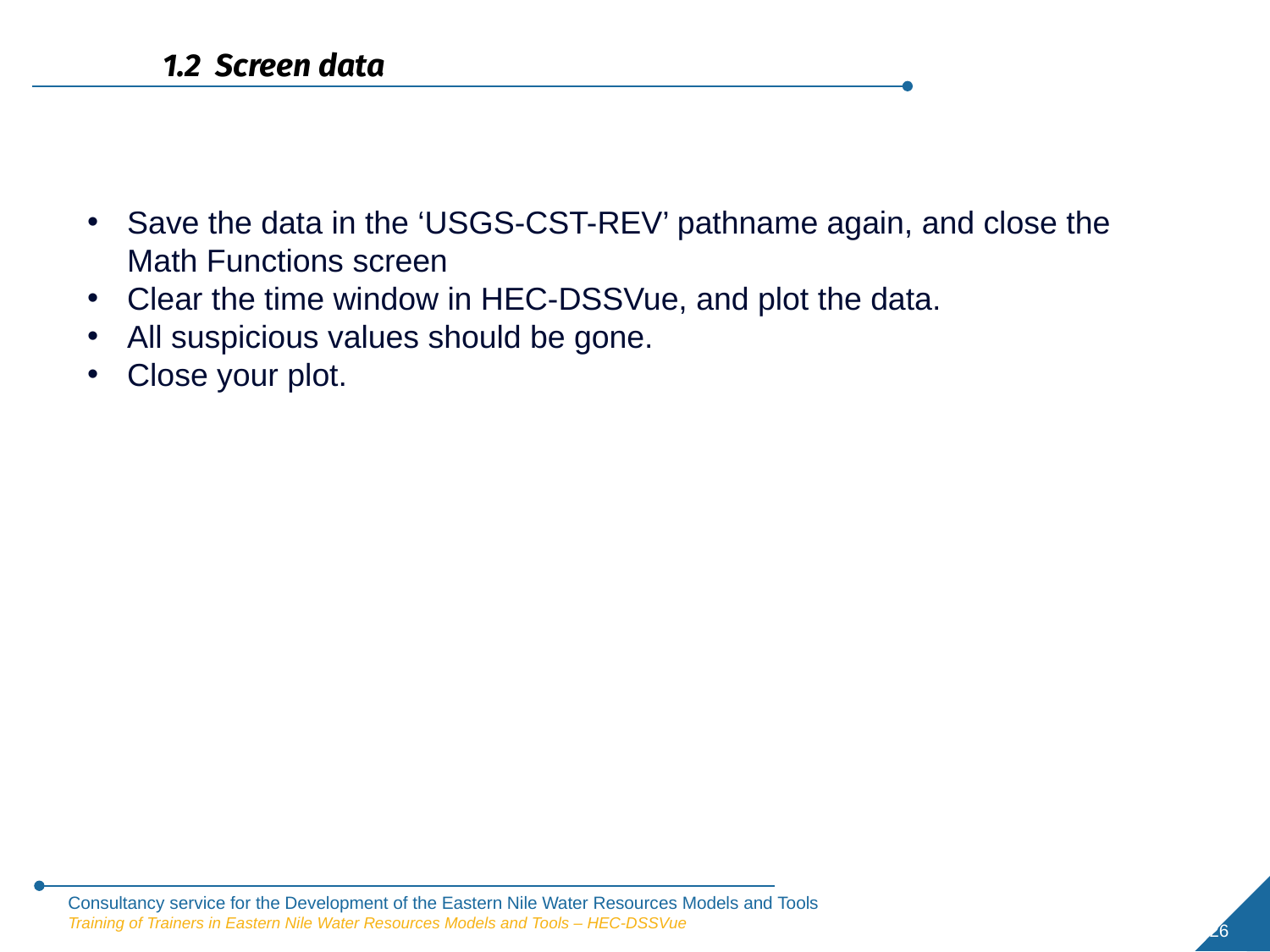

1.2  Screen data
Save the data in the ‘USGS-CST-REV’ pathname again, and close the Math Functions screen
Clear the time window in HEC-DSSVue, and plot the data.
All suspicious values should be gone.
Close your plot.